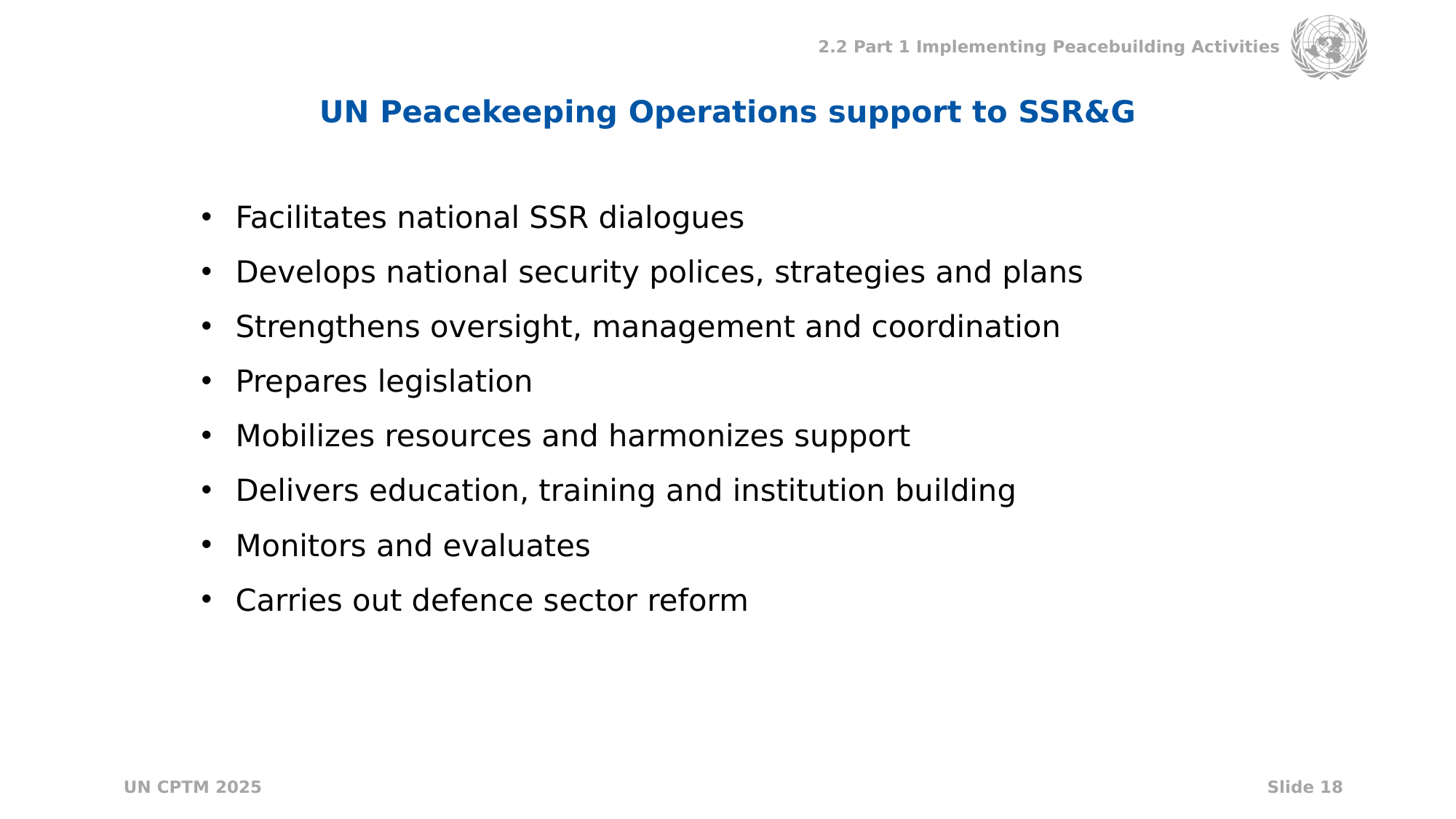

UN Peacekeeping Operations support to SSR&G
Facilitates national SSR dialogues
Develops national security polices, strategies and plans
Strengthens oversight, management and coordination
Prepares legislation
Mobilizes resources and harmonizes support
Delivers education, training and institution building
Monitors and evaluates
Carries out defence sector reform